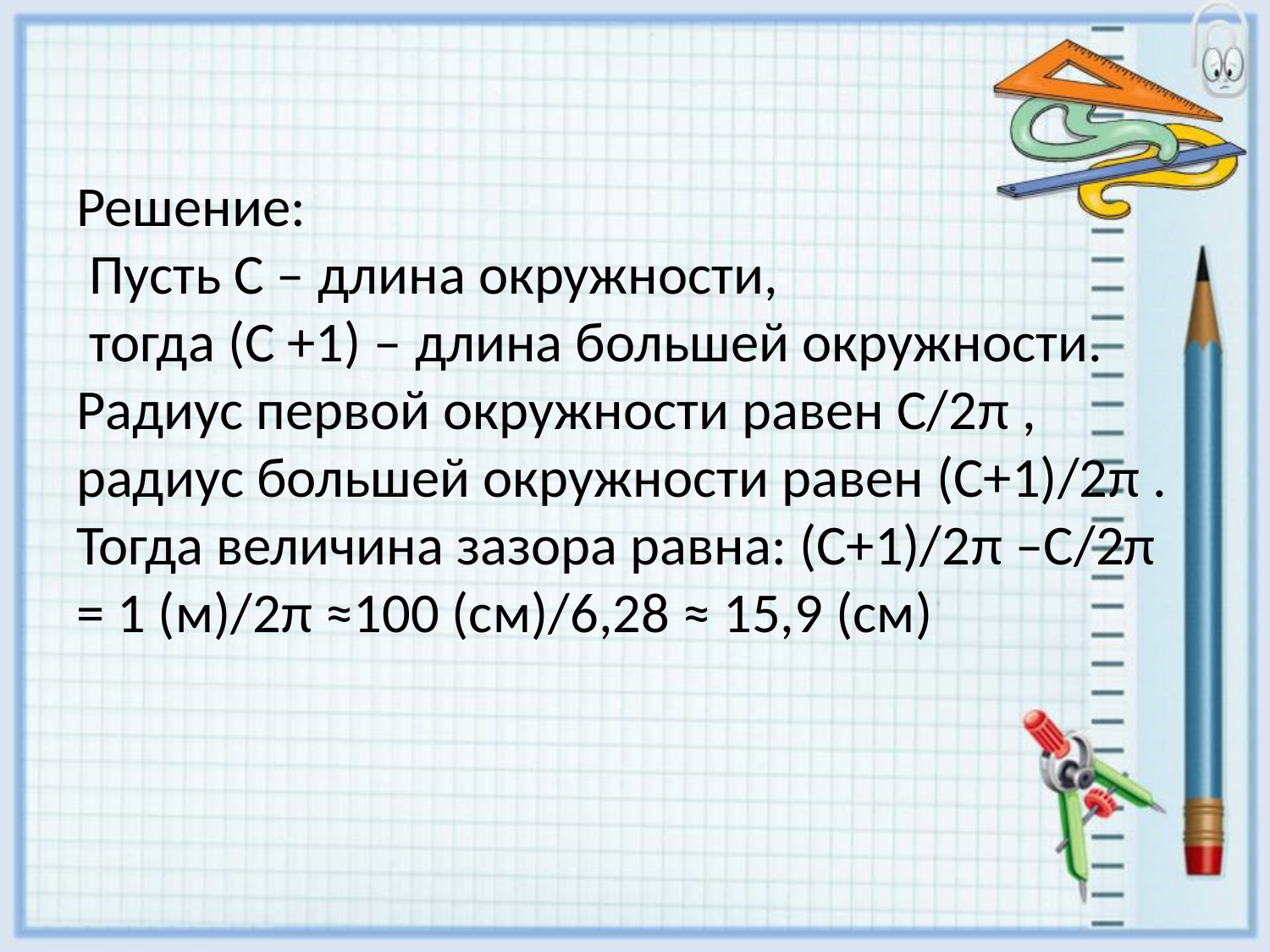

# Решение: Пусть С – длина окружности, тогда (С +1) – длина большей окружности. Радиус первой окружности равен С/2π , радиус большей окружности равен (С+1)/2π . Тогда величина зазора равна: (С+1)/2π –С/2π = 1 (м)/2π ≈100 (см)/6,28 ≈ 15,9 (см)